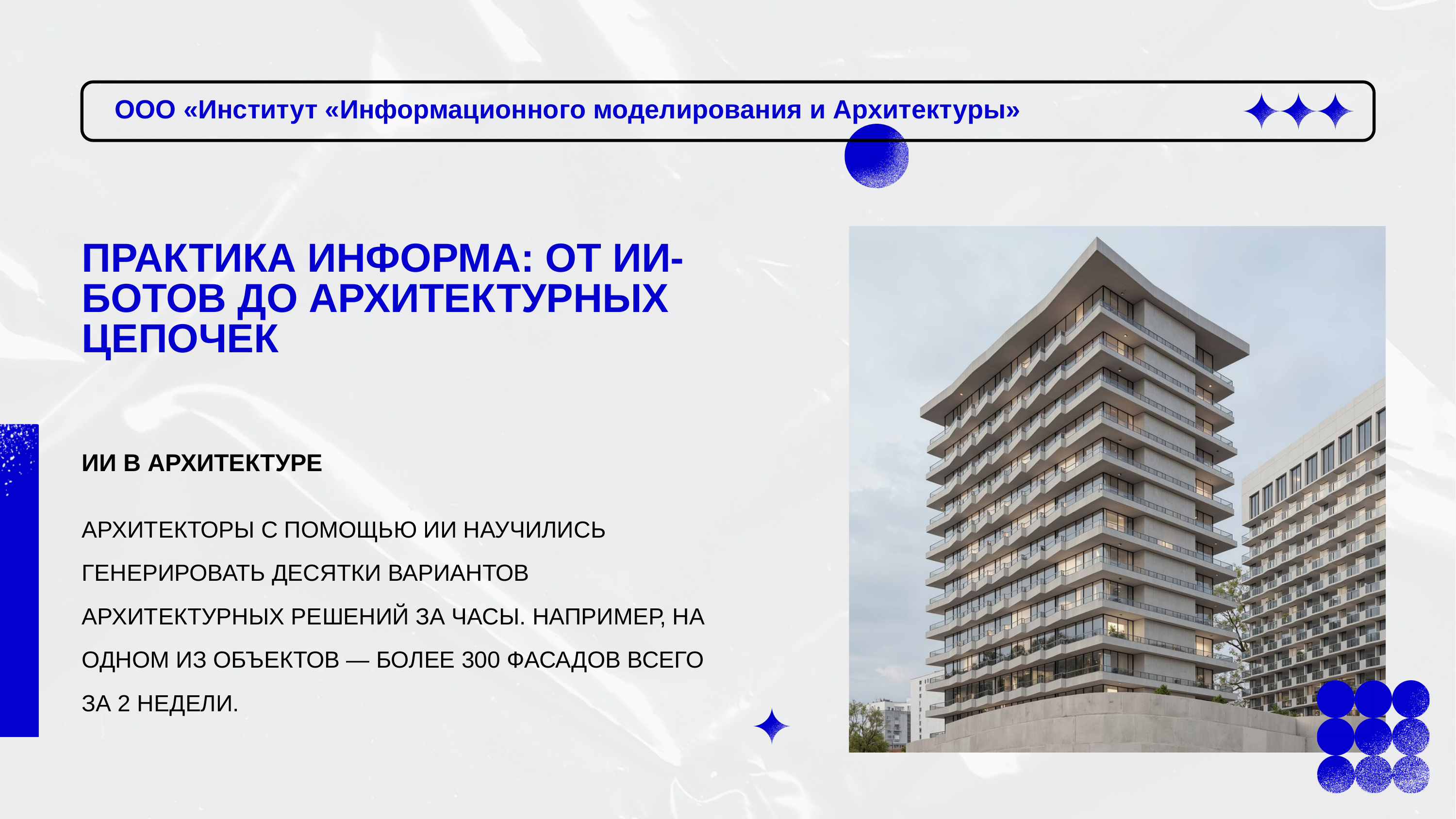

ООО «Институт «Информационного моделирования и Архитектуры»

ПРАКТИКА ИНФОРМА: ОТ ИИ-БОТОВ ДО АРХИТЕКТУРНЫХ ЦЕПОЧЕК

ИИ В АРХИТЕКТУРЕ
АРХИТЕКТОРЫ С ПОМОЩЬЮ ИИ НАУЧИЛИСЬ ГЕНЕРИРОВАТЬ ДЕСЯТКИ ВАРИАНТОВ АРХИТЕКТУРНЫХ РЕШЕНИЙ ЗА ЧАСЫ. НАПРИМЕР, НА ОДНОМ ИЗ ОБЪЕКТОВ — БОЛЕЕ 300 ФАСАДОВ ВСЕГО ЗА 2 НЕДЕЛИ.